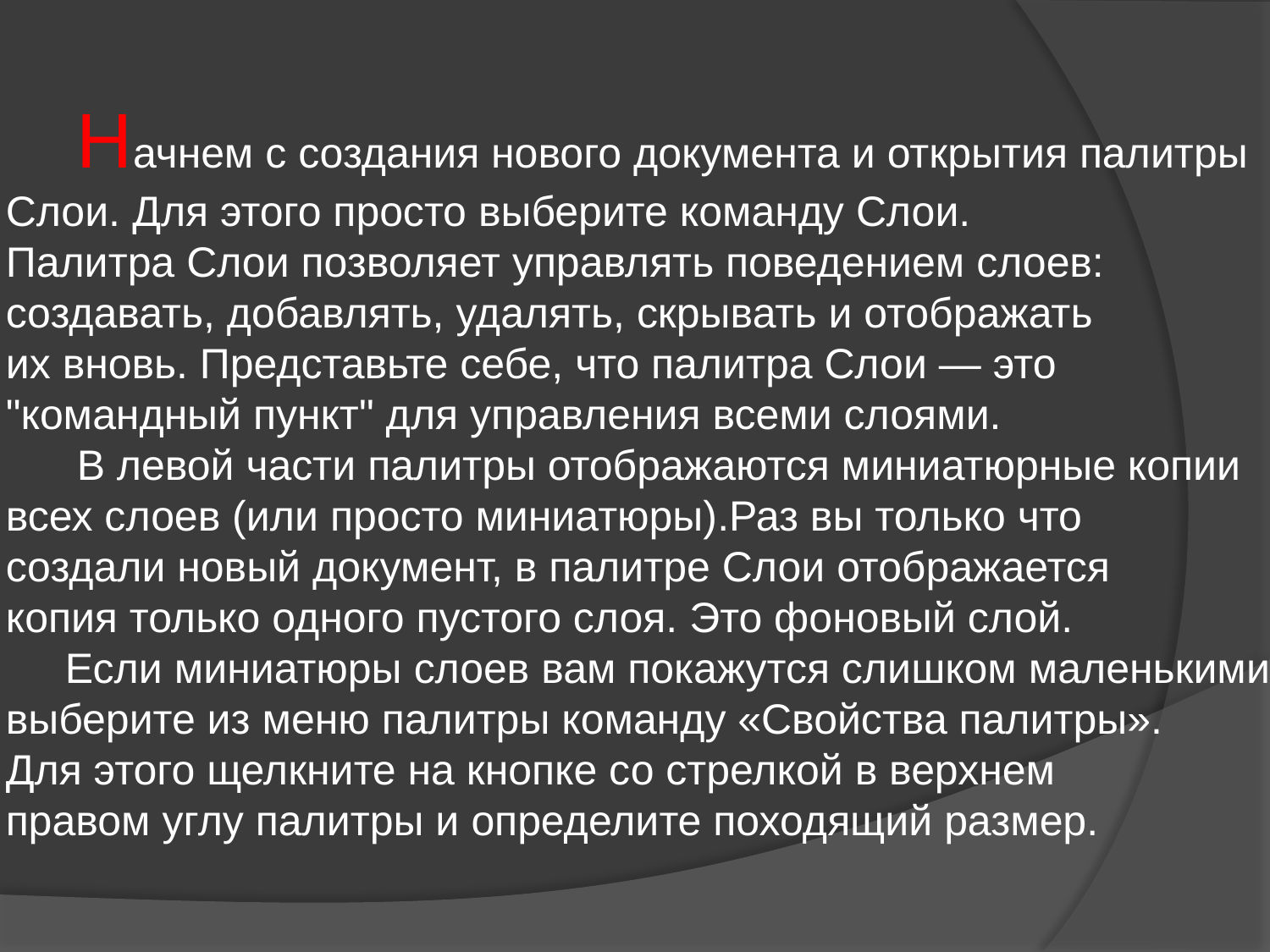

Начнем с создания нового документа и открытия палитры
Слои. Для этого просто выберите команду Слои.
Палитра Слои позволяет управлять поведением слоев:
создавать, добавлять, удалять, скрывать и отображать
их вновь. Представьте себе, что палитра Слои — это
"командный пункт" для управления всеми слоями.
      В левой части палитры отображаются миниатюрные копии
всех слоев (или просто миниатюры).Раз вы только что
создали новый документ, в палитре Слои отображается
копия только одного пустого слоя. Это фоновый слой.
     Если миниатюры слоев вам покажутся слишком маленькими,
выберите из меню палитры команду «Свойства палитры».
Для этого щелкните на кнопке со стрелкой в верхнем
правом углу палитры и определите походящий размер.